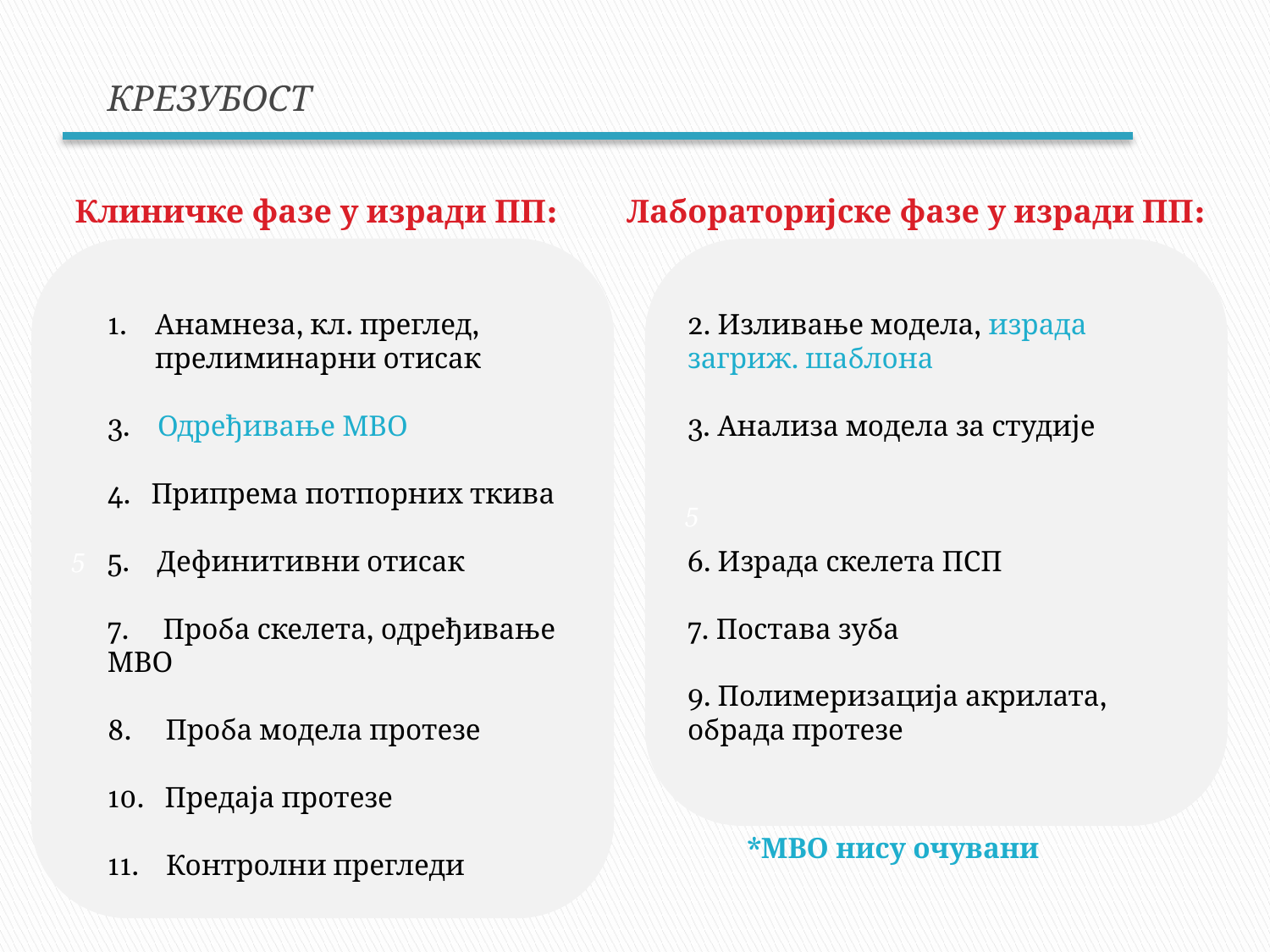

КРЕЗУБОСТ

Клиничке фазе у изради ПП:

Лабораторијске фазе у изради ПП:

5

5

Анамнеза, кл. преглед, прелиминарни отисак

3.    Одређивање МВО

4.   Припрема потпорних ткива

5.    Дефинитивни отисак

7.     Проба скелета, одређивање МВО

8.     Проба модела протезе

10.   Предаја протезе

11.    Контролни прегледи

2. Изливање модела, израда загриж. шаблона

3. Анализа модела за студије

6. Израда скелета ПСП

7. Постава зуба

9. Полимеризација акрилата, обрада протезе

*МВО нису очувани